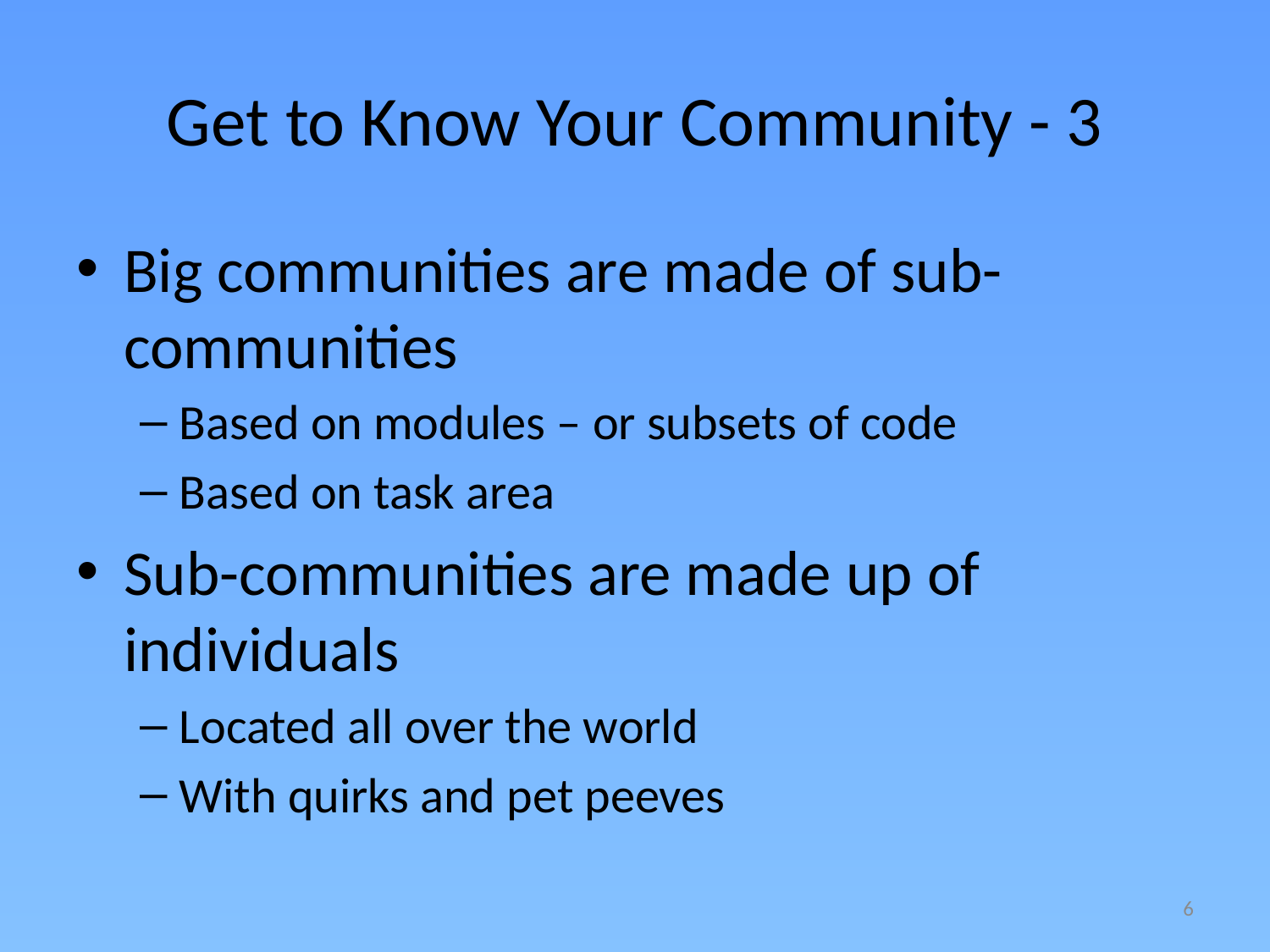

# Get to Know Your Community - 3
Big communities are made of sub-communities
Based on modules – or subsets of code
Based on task area
Sub-communities are made up of individuals
Located all over the world
With quirks and pet peeves
6